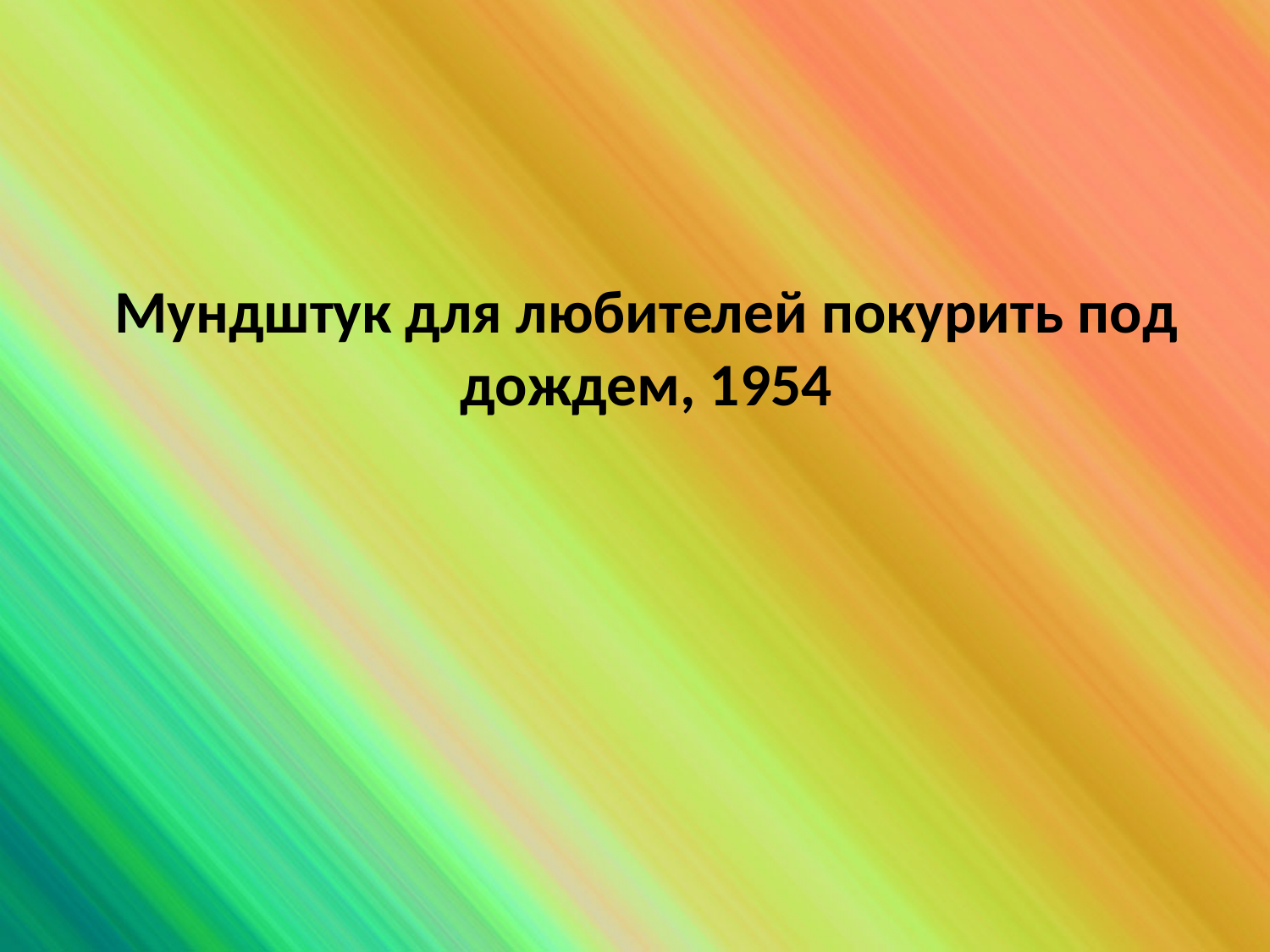

# Мундштук для любителей покурить под дождем, 1954